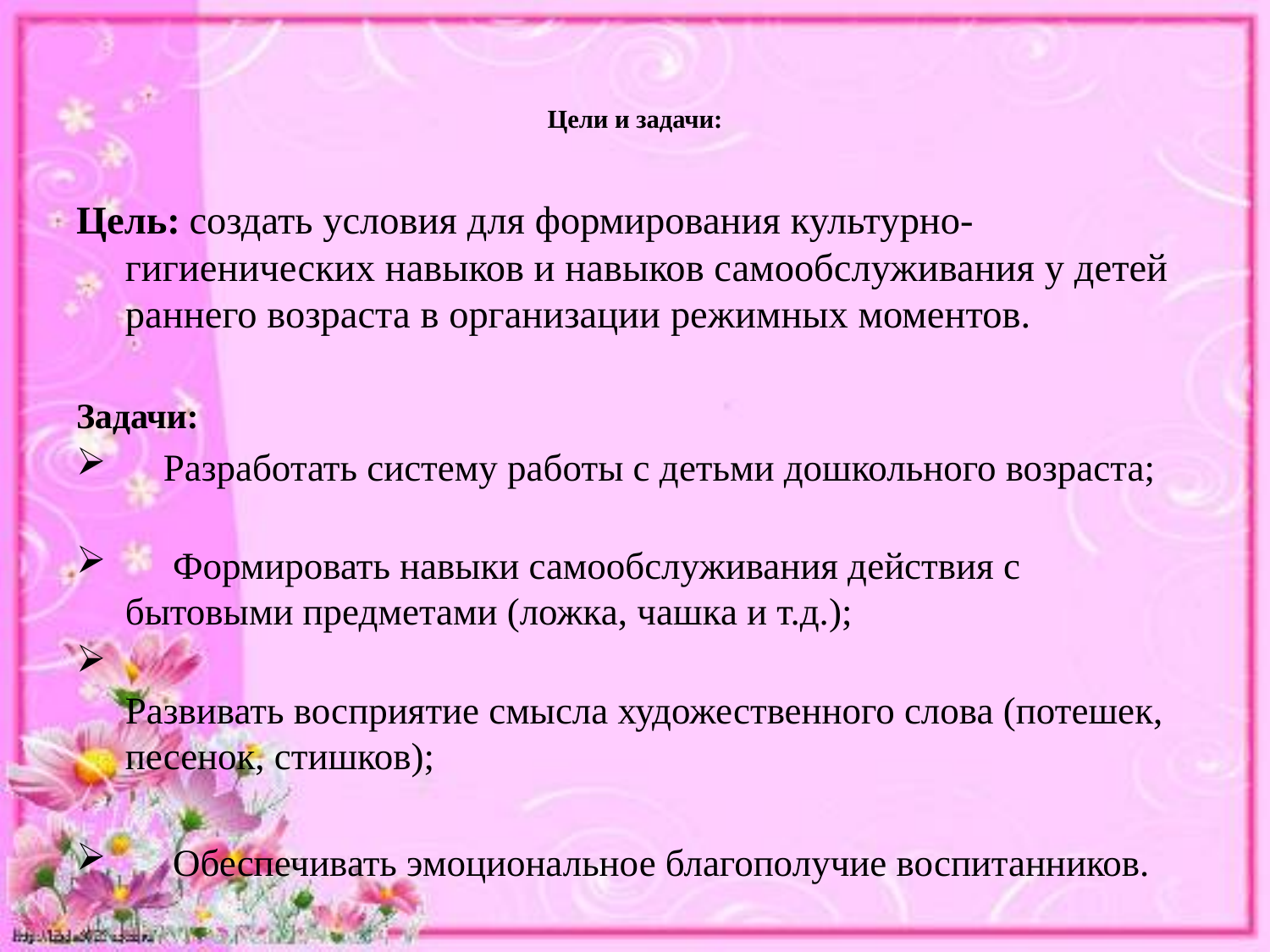

# Цели и задачи:
Цель: создать условия для формирования культурно-гигиенических навыков и навыков самообслуживания у детей раннего возраста в организации режимных моментов.

Задачи:
    Разработать систему работы с детьми дошкольного возраста;
     Формировать навыки самообслуживания действия с бытовыми предметами (ложка, чашка и т.д.);
Развивать восприятие смысла художественного слова (потешек, песенок, стишков);

     Обеспечивать эмоциональное благополучие воспитанников.